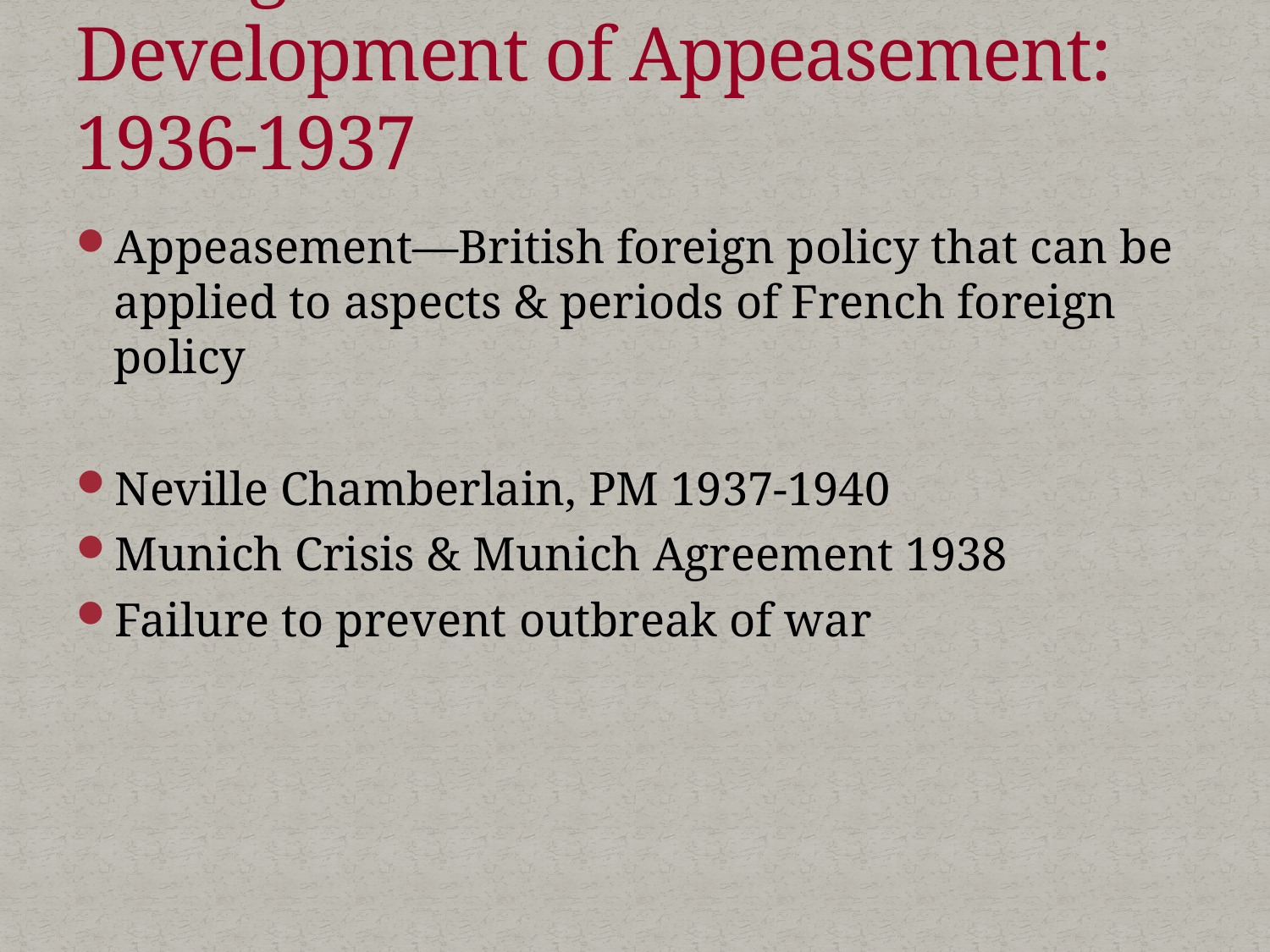

# Foreign Policies & the Development of Appeasement: 1936-1937
Appeasement—British foreign policy that can be applied to aspects & periods of French foreign policy

Neville Chamberlain, PM 1937-1940
Munich Crisis & Munich Agreement 1938
Failure to prevent outbreak of war